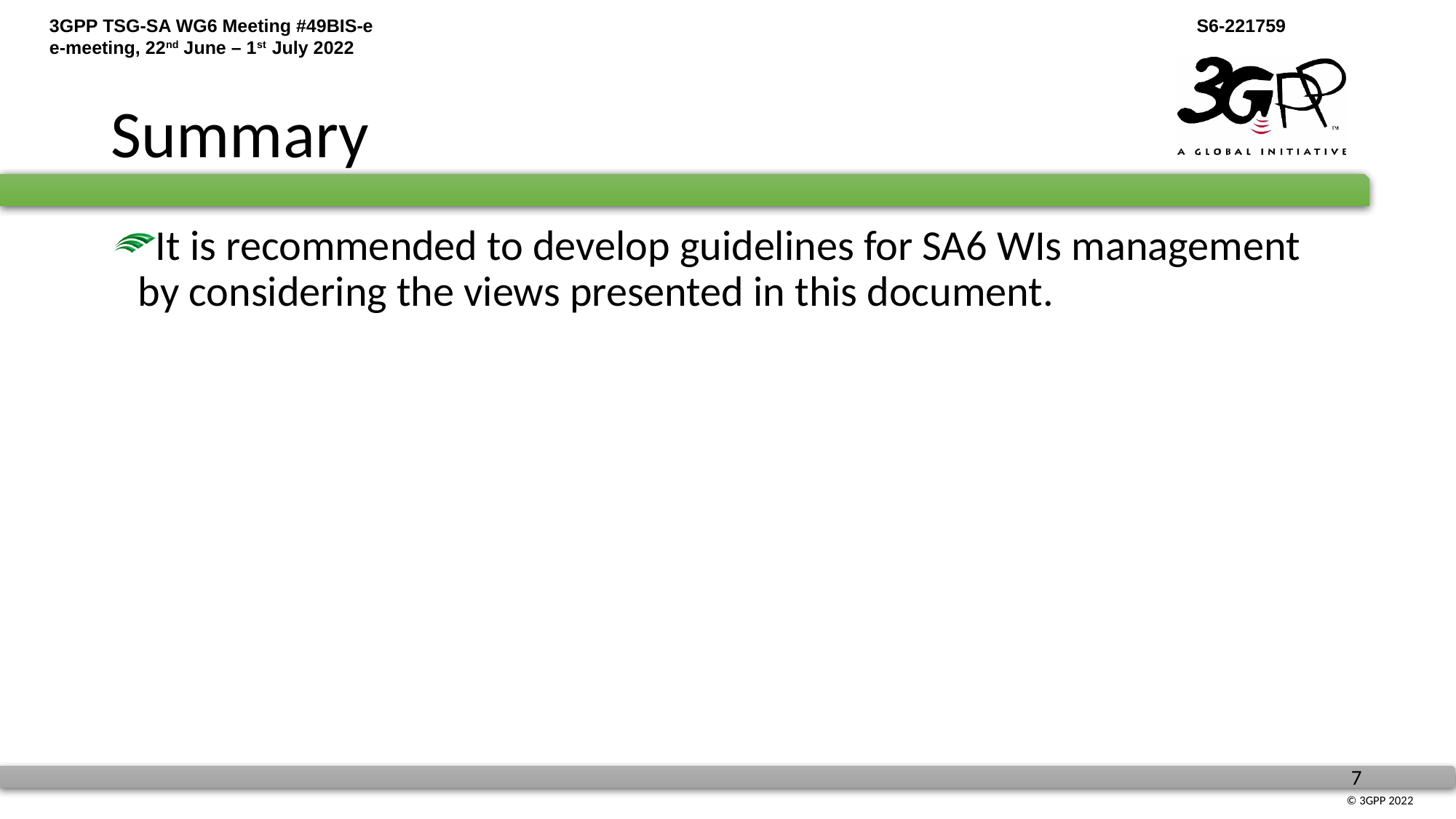

# Summary
It is recommended to develop guidelines for SA6 WIs management by considering the views presented in this document.